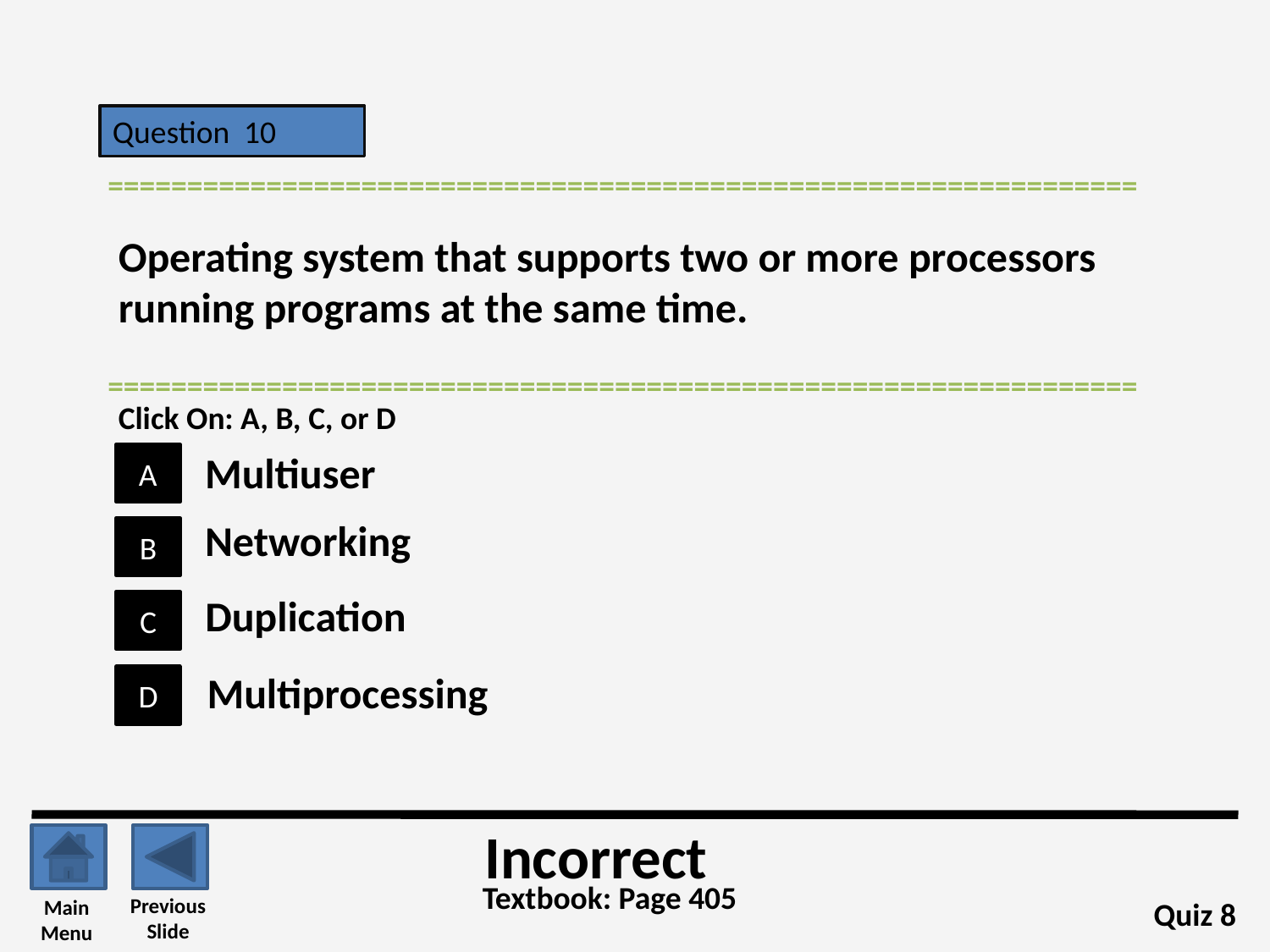

Question  10
=================================================================
Operating system that supports two or more processors running programs at the same time.
=================================================================
Click On: A, B, C, or D

Multiuser
A
Networking
B
Duplication
C
Multiprocessing
D
Incorrect

Textbook: Page 405
Previous
Slide
Main
Menu
Quiz 8